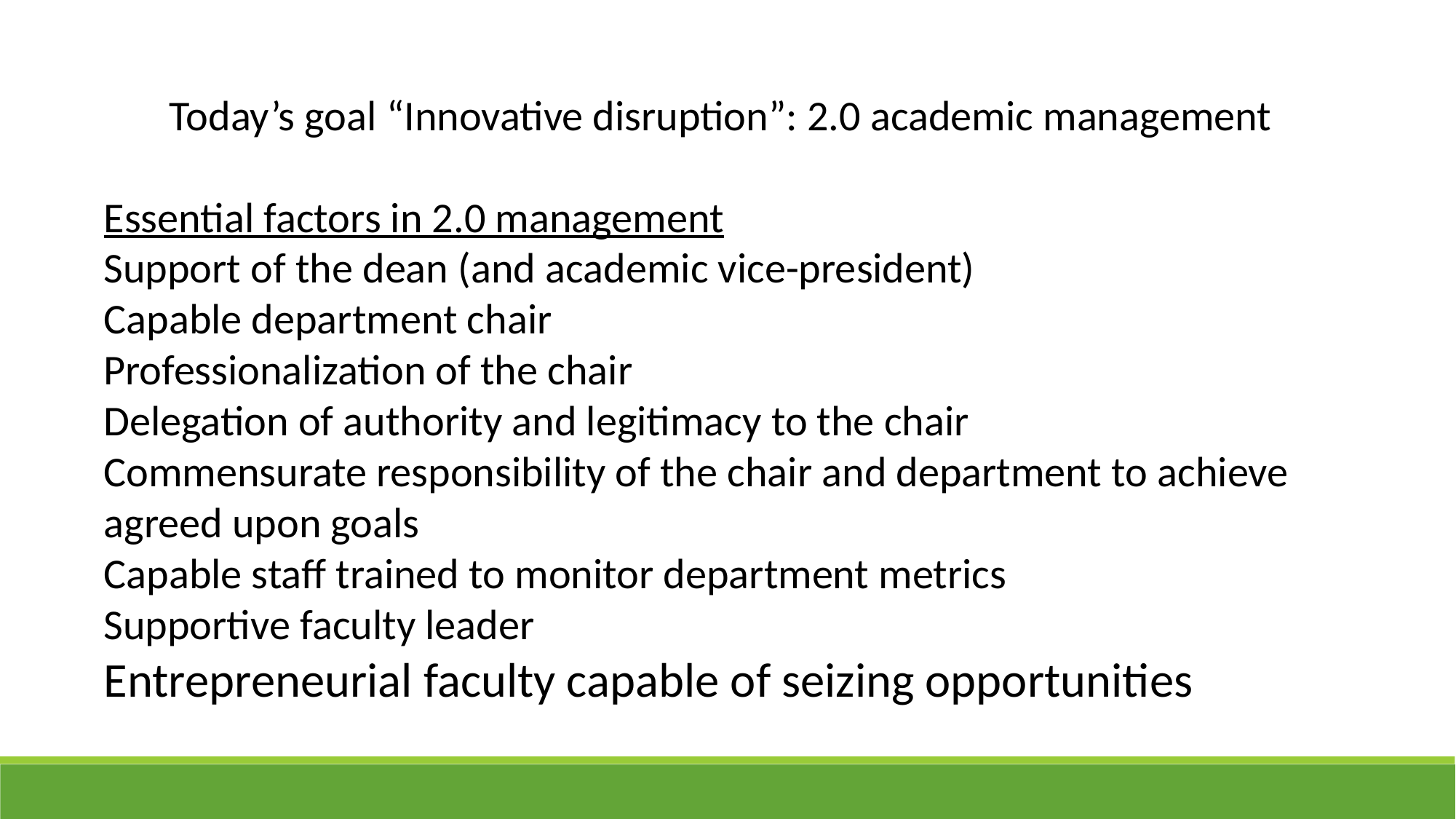

Today’s goal “Innovative disruption”: 2.0 academic management

Essential factors in 2.0 management
Support of the dean (and academic vice-president)
Capable department chair
Professionalization of the chair
Delegation of authority and legitimacy to the chair
Commensurate responsibility of the chair and department to achieve agreed upon goals
Capable staff trained to monitor department metrics
Supportive faculty leader
Entrepreneurial faculty capable of seizing opportunities